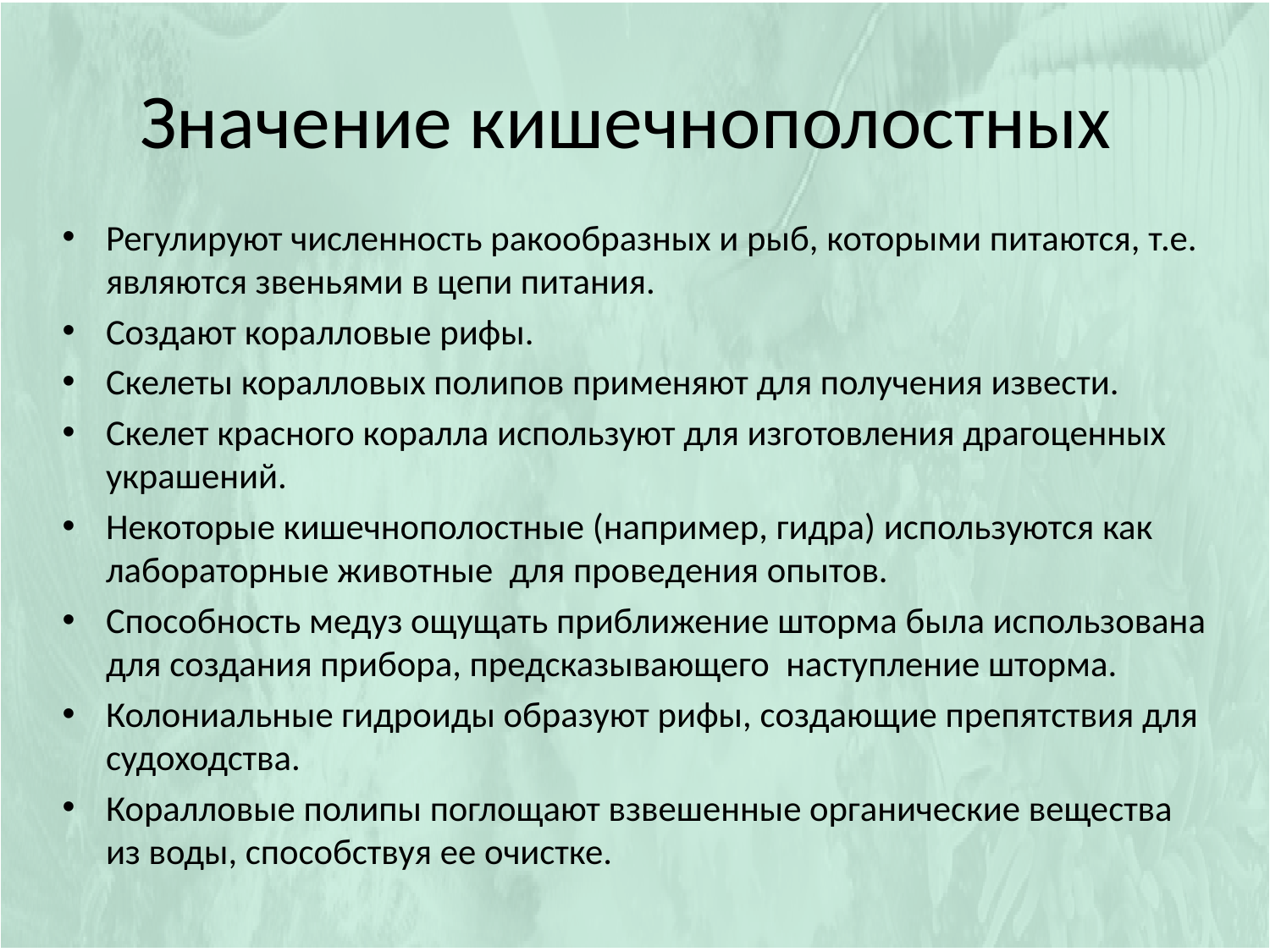

# Значение кишечнополостных
Регулируют численность ракообразных и рыб, которыми питаются, т.е. являются звеньями в цепи питания.
Создают коралловые рифы.
Скелеты коралловых полипов применяют для получения извести.
Скелет красного коралла используют для изготовления драгоценных украшений.
Некоторые кишечнополостные (например, гидра) используются как лабораторные животные  для проведения опытов.
Способность медуз ощущать приближение шторма была использована для создания прибора, предсказывающего  наступление шторма.
Колониальные гидроиды образуют рифы, создающие препятствия для судоходства.
Коралловые полипы поглощают взвешенные органические вещества из воды, способствуя ее очистке.